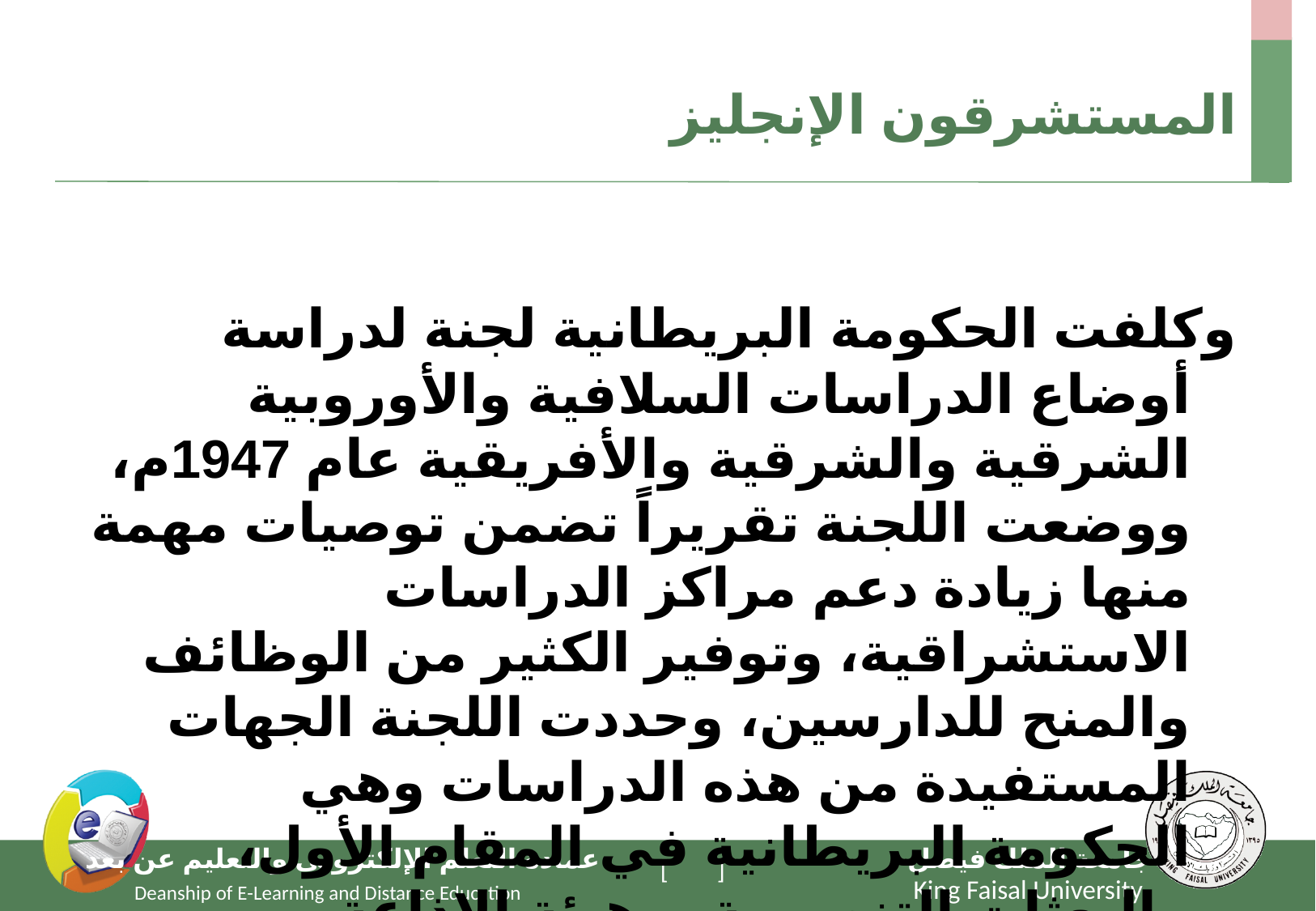

# المستشرقون الإنجليز

وكلفت الحكومة البريطانية لجنة لدراسة أوضاع الدراسات السلافية والأوروبية الشرقية والشرقية والأفريقية عام 1947م، ووضعت اللجنة تقريراً تضمن توصيات مهمة منها زيادة دعم مراكز الدراسات الاستشراقية، وتوفير الكثير من الوظائف والمنح للدارسين، وحددت اللجنة الجهات المستفيدة من هذه الدراسات وهي الحكومة البريطانية في المقام الأول، والبعثات التنصيرية، وهيئة الإذاعة البريطانية ووزارة التجارة والمؤسسات التجارية التي لها مصالح مع العالم الإسلامي.